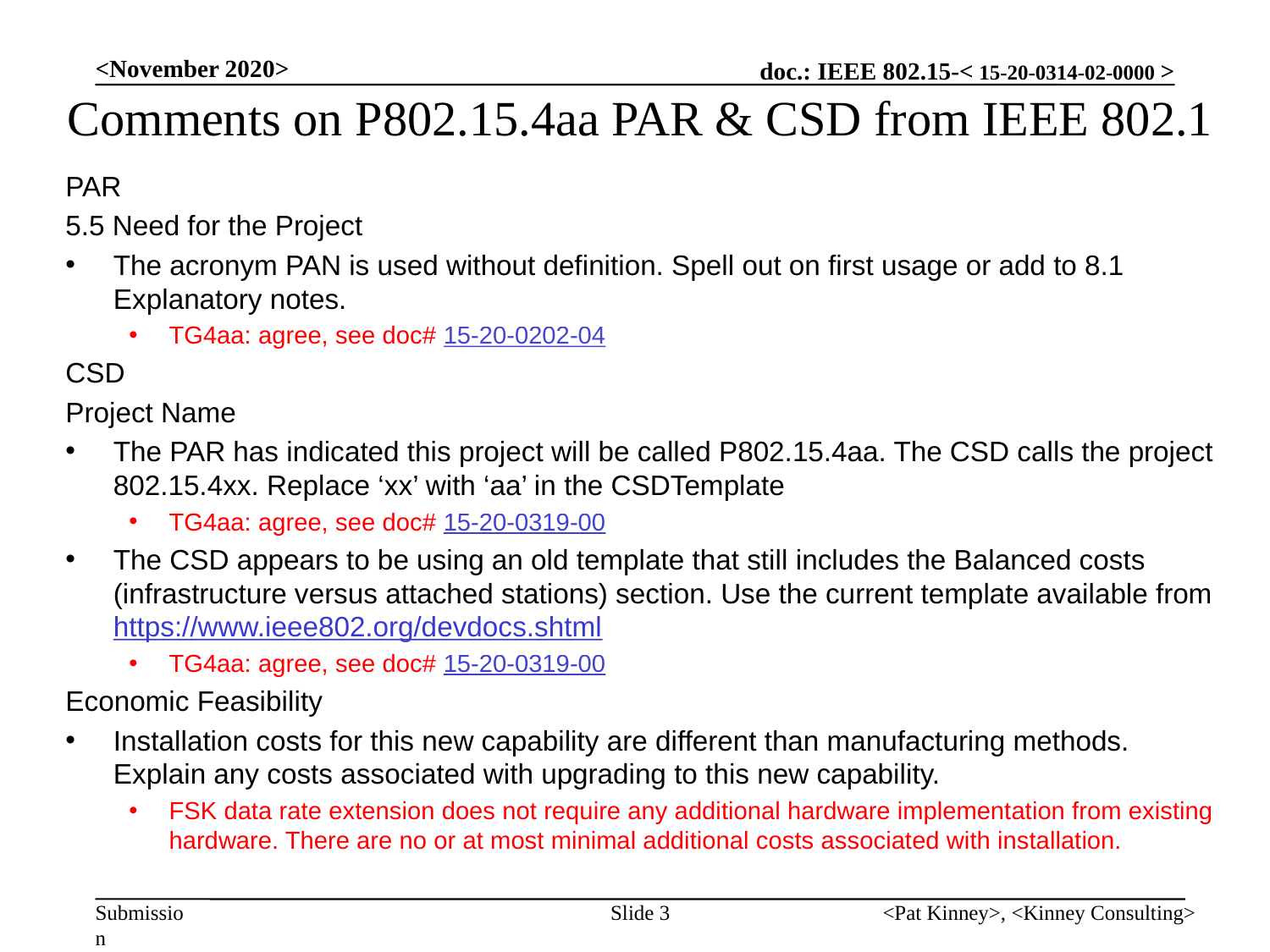

<November 2020>
# Comments on P802.15.4aa PAR & CSD from IEEE 802.1
PAR
5.5 Need for the Project
The acronym PAN is used without definition. Spell out on first usage or add to 8.1 Explanatory notes.
TG4aa: agree, see doc# 15-20-0202-04
CSD
Project Name
The PAR has indicated this project will be called P802.15.4aa. The CSD calls the project 802.15.4xx. Replace ‘xx’ with ‘aa’ in the CSDTemplate
TG4aa: agree, see doc# 15-20-0319-00
The CSD appears to be using an old template that still includes the Balanced costs (infrastructure versus attached stations) section. Use the current template available from https://www.ieee802.org/devdocs.shtml
TG4aa: agree, see doc# 15-20-0319-00
Economic Feasibility
Installation costs for this new capability are different than manufacturing methods.  Explain any costs associated with upgrading to this new capability.
FSK data rate extension does not require any additional hardware implementation from existing hardware. There are no or at most minimal additional costs associated with installation.
Slide 3
<Pat Kinney>, <Kinney Consulting>